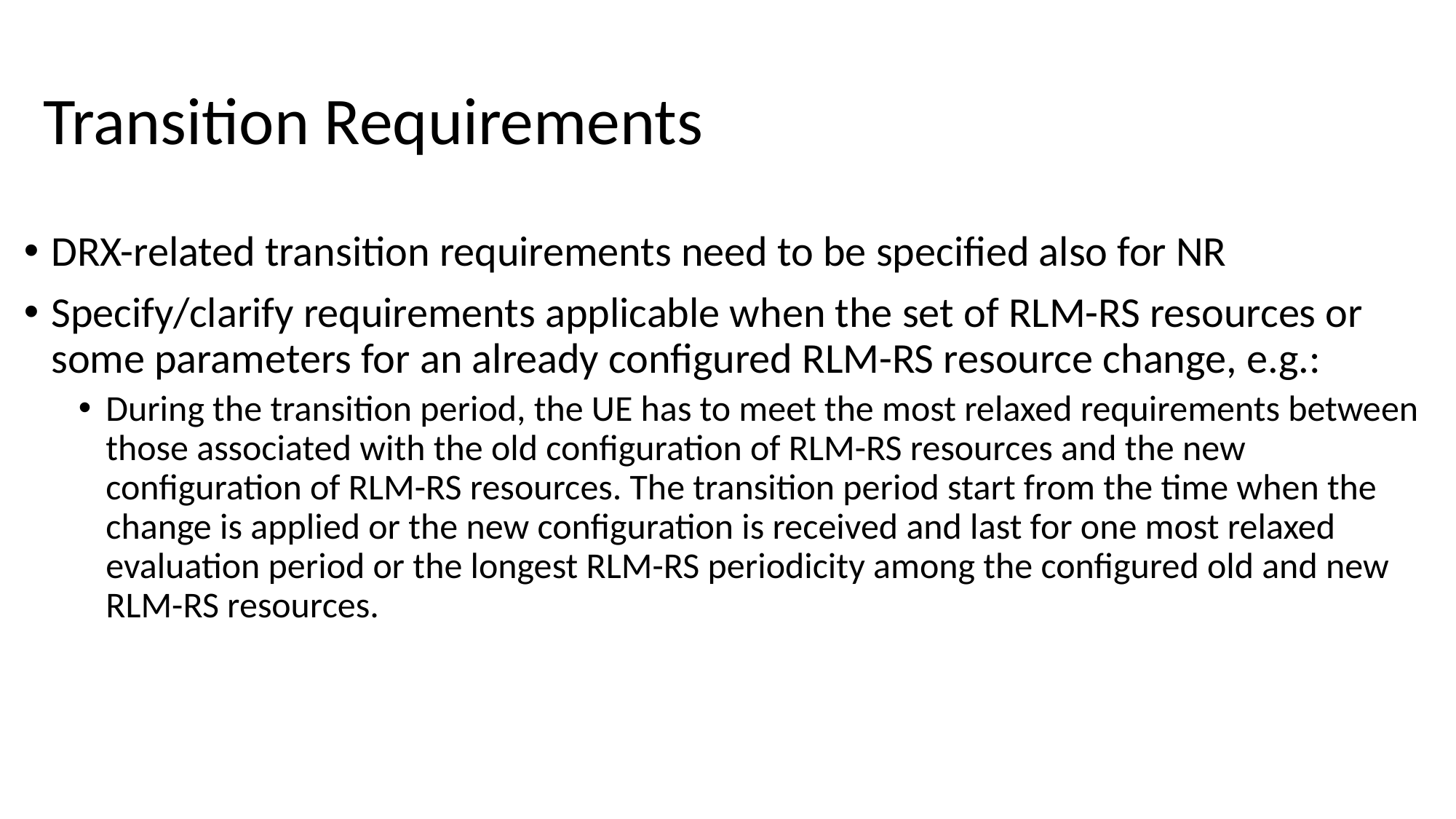

# Transition Requirements
DRX-related transition requirements need to be specified also for NR
Specify/clarify requirements applicable when the set of RLM-RS resources or some parameters for an already configured RLM-RS resource change, e.g.:
During the transition period, the UE has to meet the most relaxed requirements between those associated with the old configuration of RLM-RS resources and the new configuration of RLM-RS resources. The transition period start from the time when the change is applied or the new configuration is received and last for one most relaxed evaluation period or the longest RLM-RS periodicity among the configured old and new RLM-RS resources.